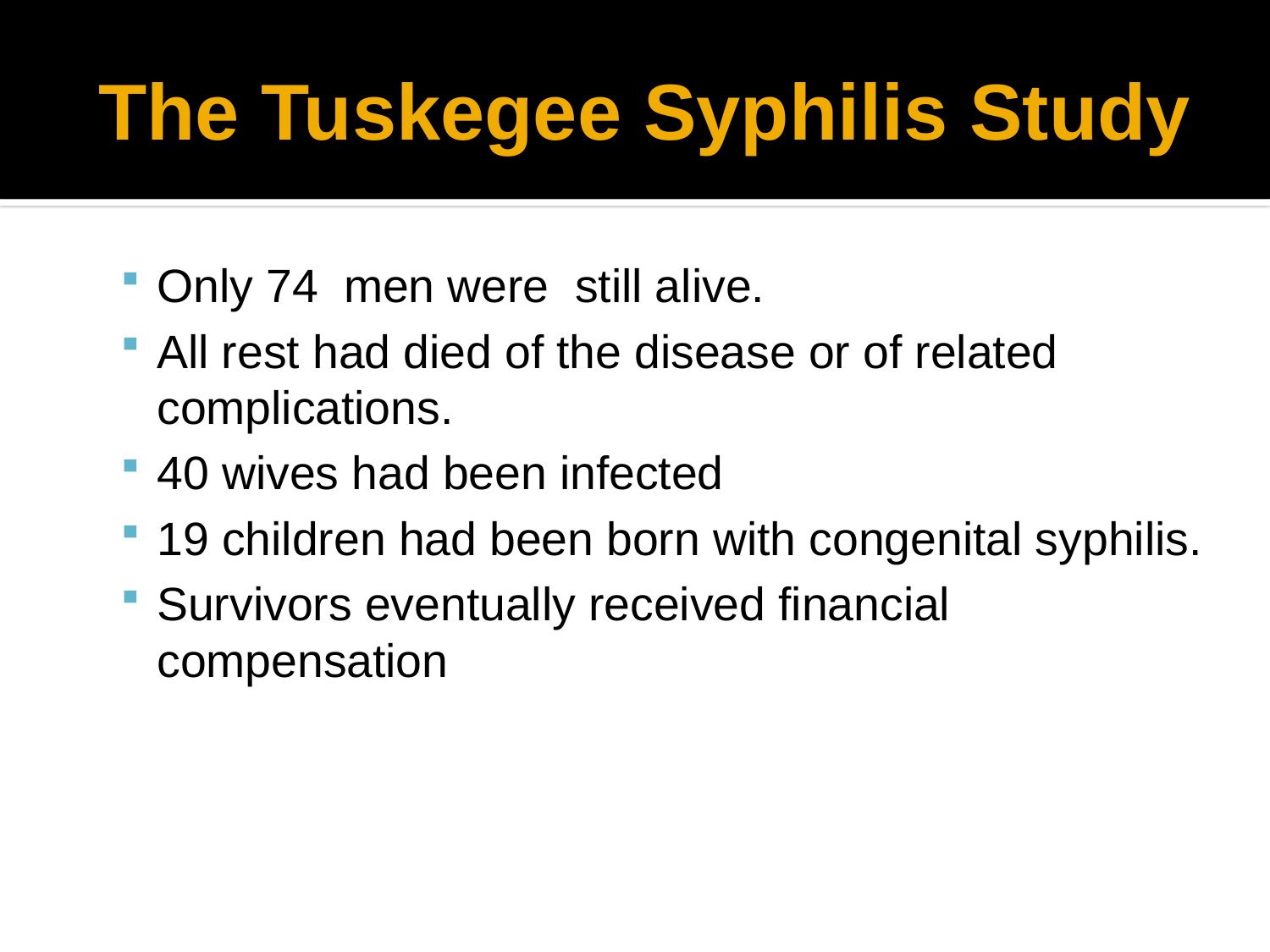

# The Tuskegee Syphilis Study
Only 74  men were  still alive.
All rest had died of the disease or of related complications.
40 wives had been infected
19 children had been born with congenital syphilis.
Survivors eventually received financial compensation